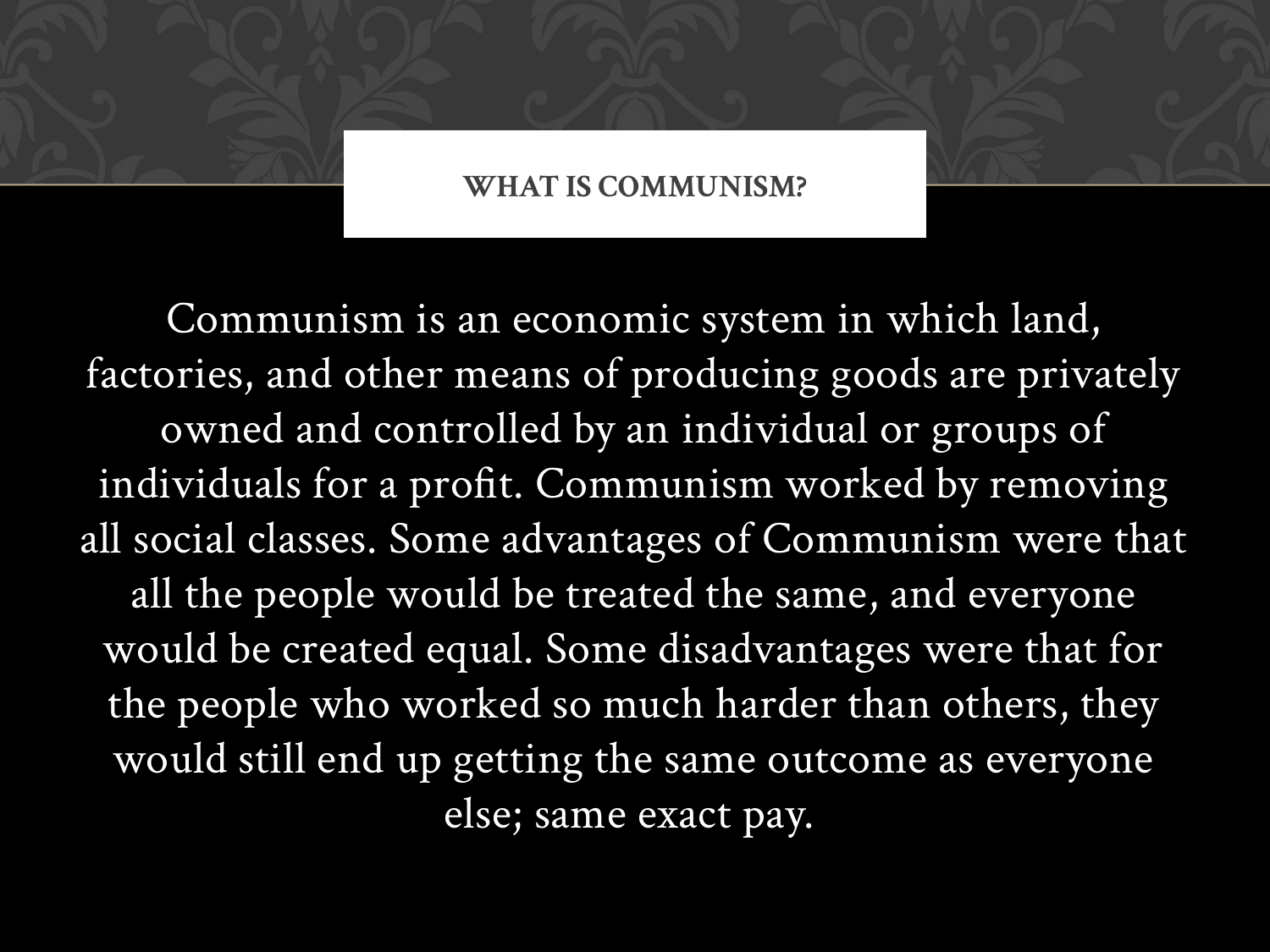

# What is Communism?
Communism is an economic system in which land, factories, and other means of producing goods are privately owned and controlled by an individual or groups of individuals for a profit. Communism worked by removing all social classes. Some advantages of Communism were that all the people would be treated the same, and everyone would be created equal. Some disadvantages were that for the people who worked so much harder than others, they would still end up getting the same outcome as everyone else; same exact pay.